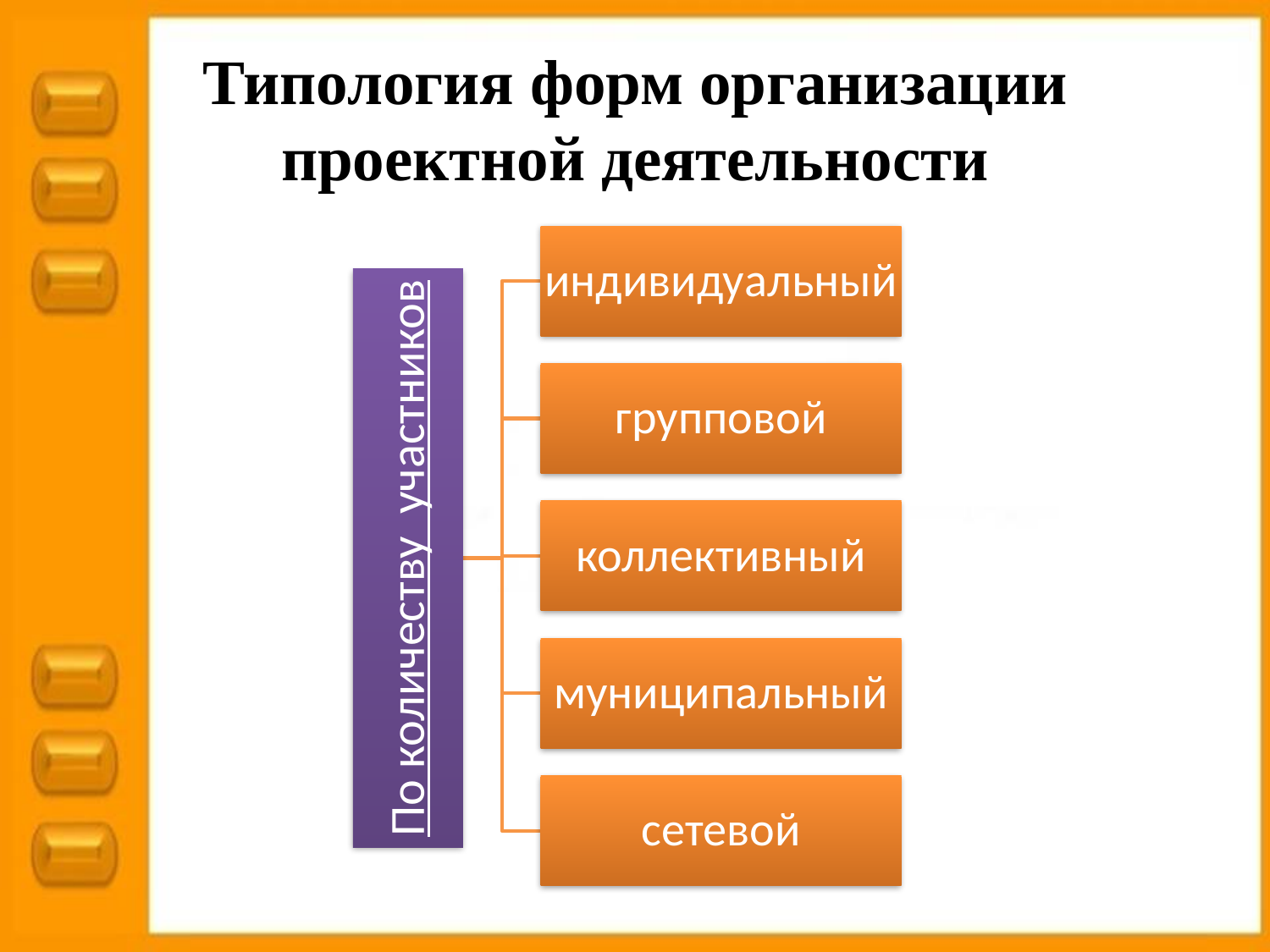

# Типология форм организации проектной деятельности

По количеству  участников
индивидуальный
групповой
коллективный
муниципальный
сетевой